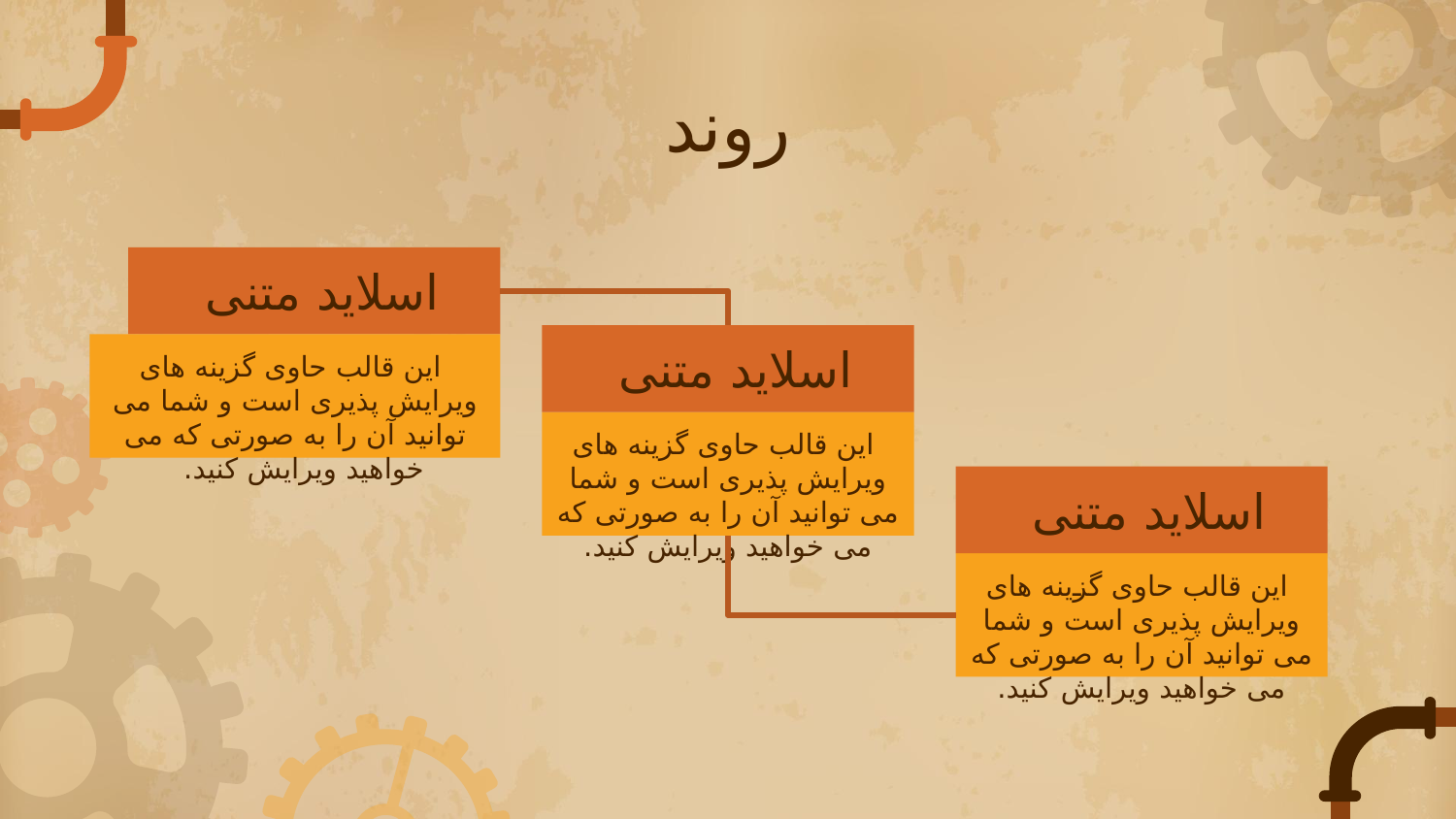

# روند
اسلاید متنی
اسلاید متنی
 این قالب حاوی گزینه های ویرایش پذیری است و شما می توانید آن را به صورتی که می خواهید ویرایش کنید.
 این قالب حاوی گزینه های ویرایش پذیری است و شما می توانید آن را به صورتی که می خواهید ویرایش کنید.
اسلاید متنی
 این قالب حاوی گزینه های ویرایش پذیری است و شما می توانید آن را به صورتی که می خواهید ویرایش کنید.